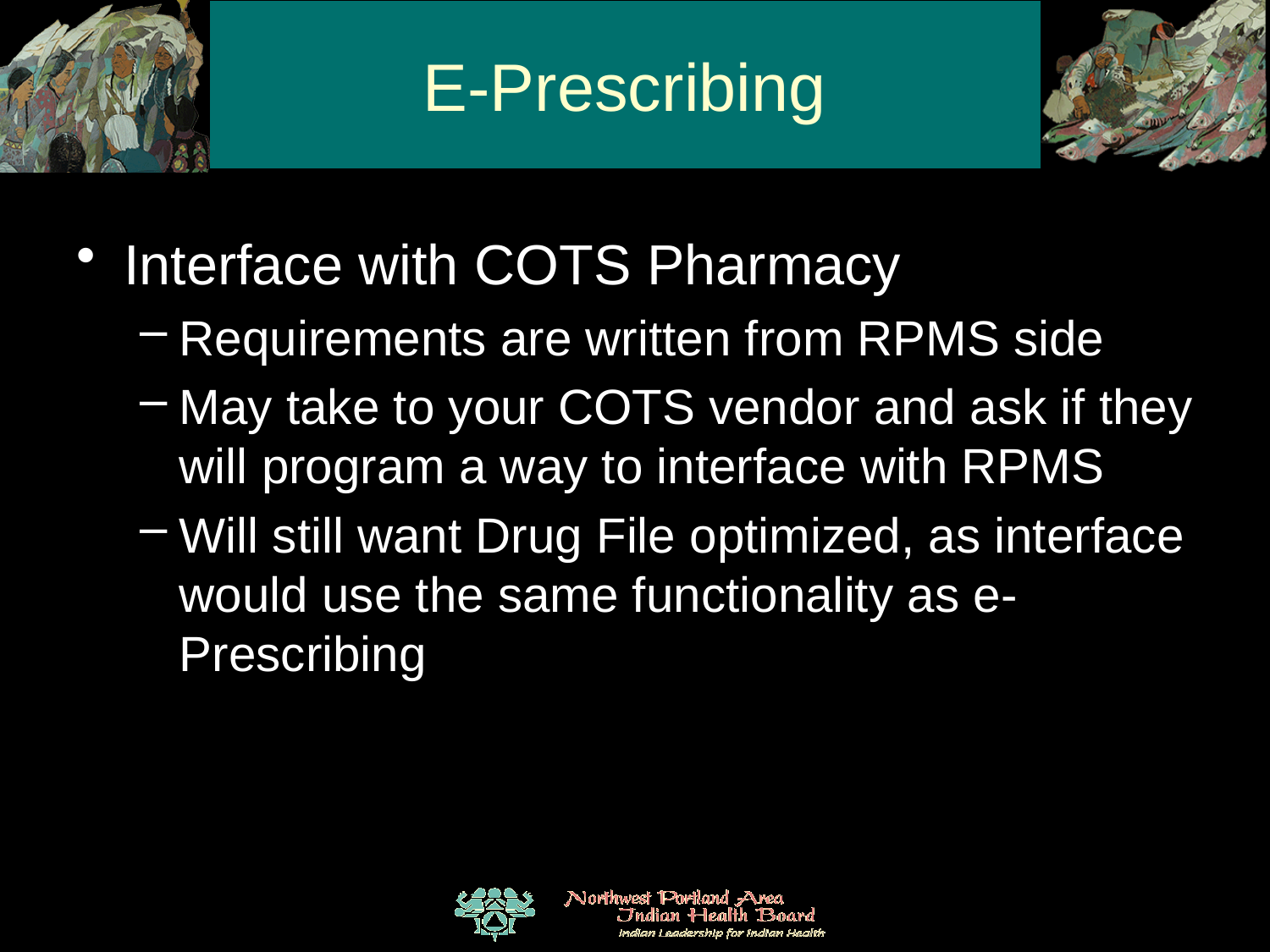

# E-Prescribing
Interface with COTS Pharmacy
Requirements are written from RPMS side
May take to your COTS vendor and ask if they will program a way to interface with RPMS
Will still want Drug File optimized, as interface would use the same functionality as e-Prescribing